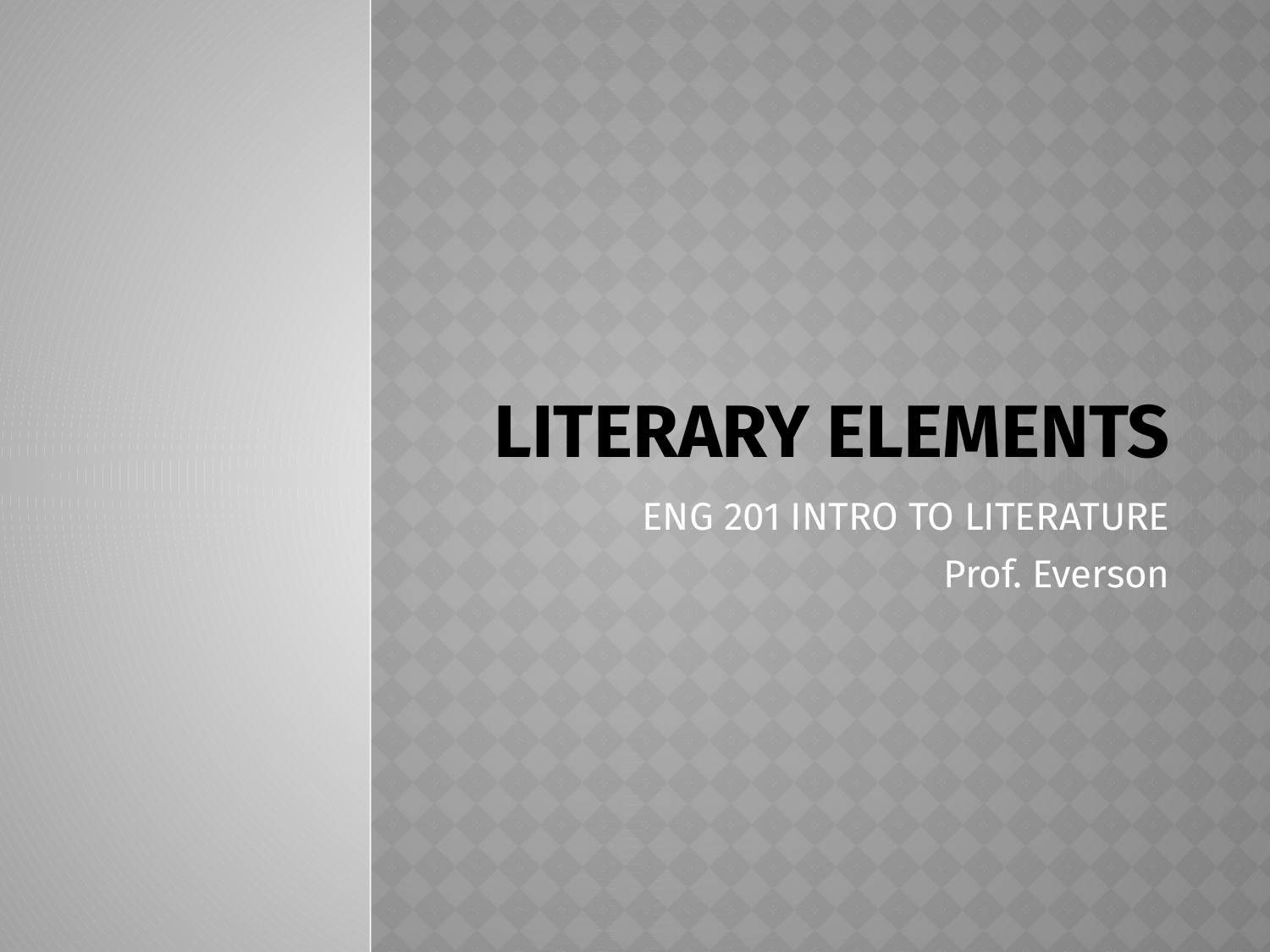

# Literary elements
ENG 201 INTRO TO LITERATURE
Prof. Everson